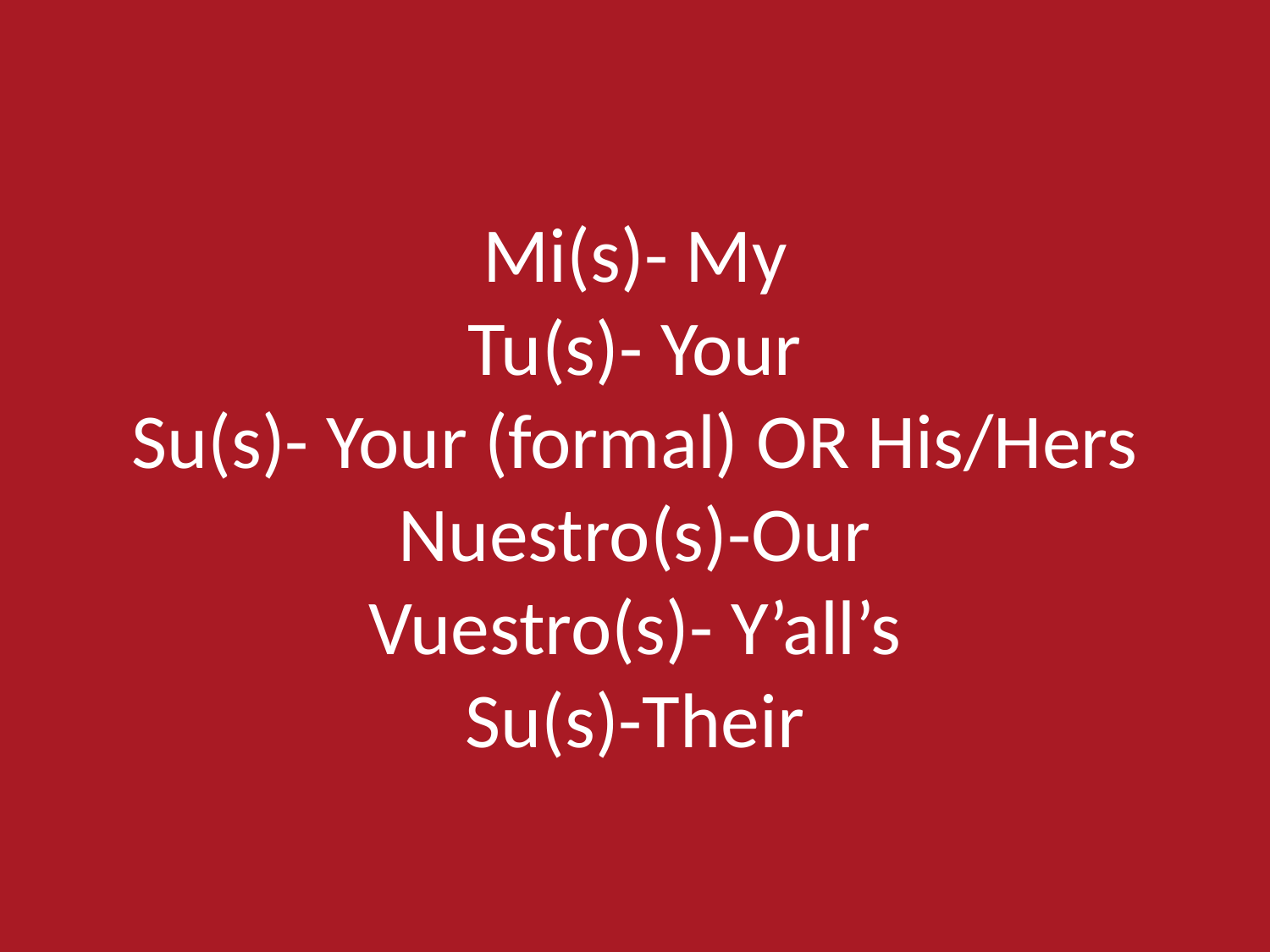

# Mi(s)- My Tu(s)- Your Su(s)- Your (formal) OR His/Hers Nuestro(s)-Our Vuestro(s)- Y’all’s Su(s)-Their